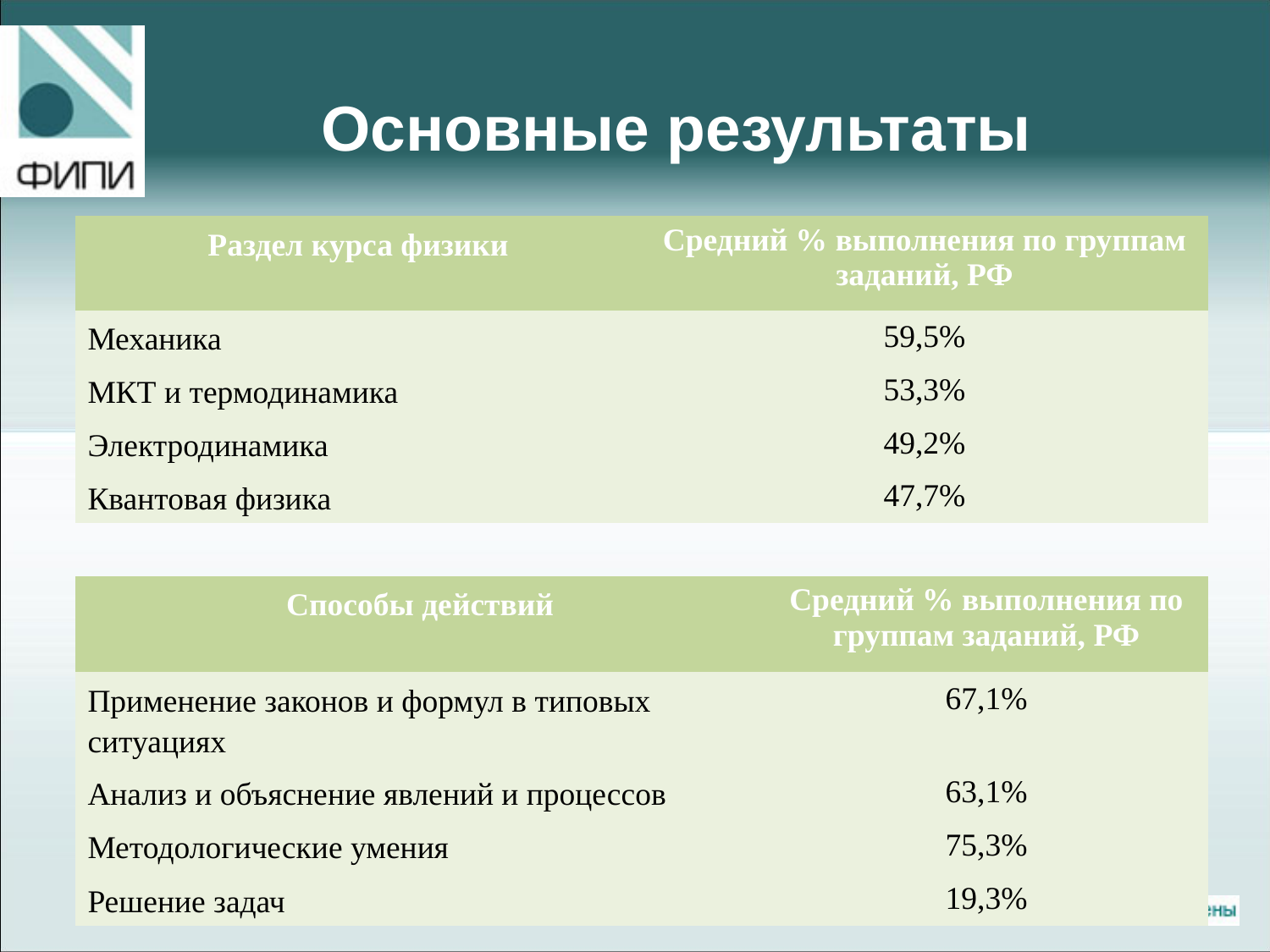

Основные результаты
| Раздел курса физики | Средний % выполнения по группам заданий, РФ |
| --- | --- |
| Механика | 59,5% |
| МКТ и термодинамика | 53,3% |
| Электродинамика | 49,2% |
| Квантовая физика | 47,7% |
| Способы действий | Средний % выполнения по группам заданий, РФ |
| --- | --- |
| Применение законов и формул в типовых ситуациях | 67,1% |
| Анализ и объяснение явлений и процессов | 63,1% |
| Методологические умения | 75,3% |
| Решение задач | 19,3% |